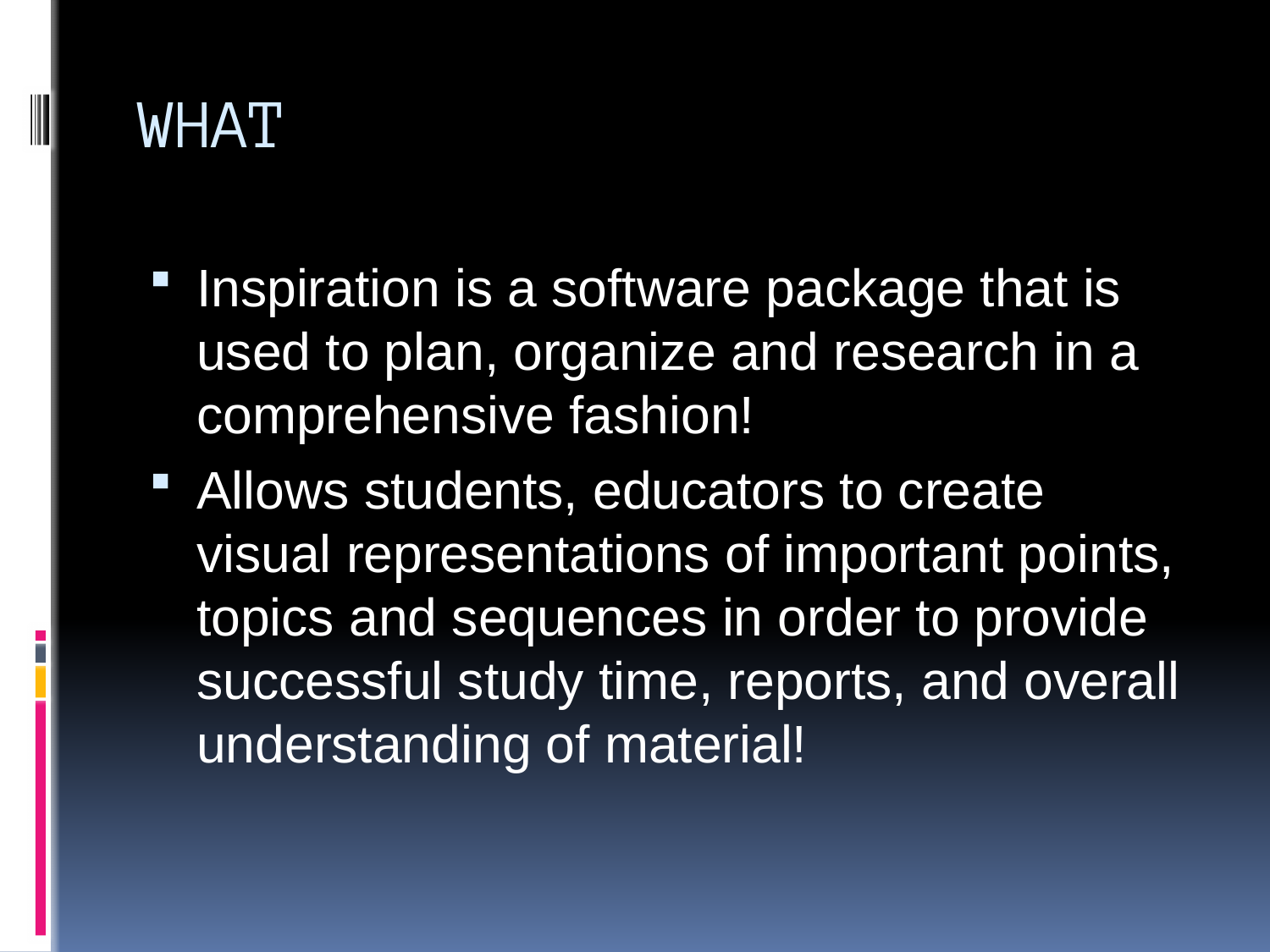

# WHAT
Inspiration is a software package that is used to plan, organize and research in a comprehensive fashion!
Allows students, educators to create visual representations of important points, topics and sequences in order to provide successful study time, reports, and overall understanding of material!